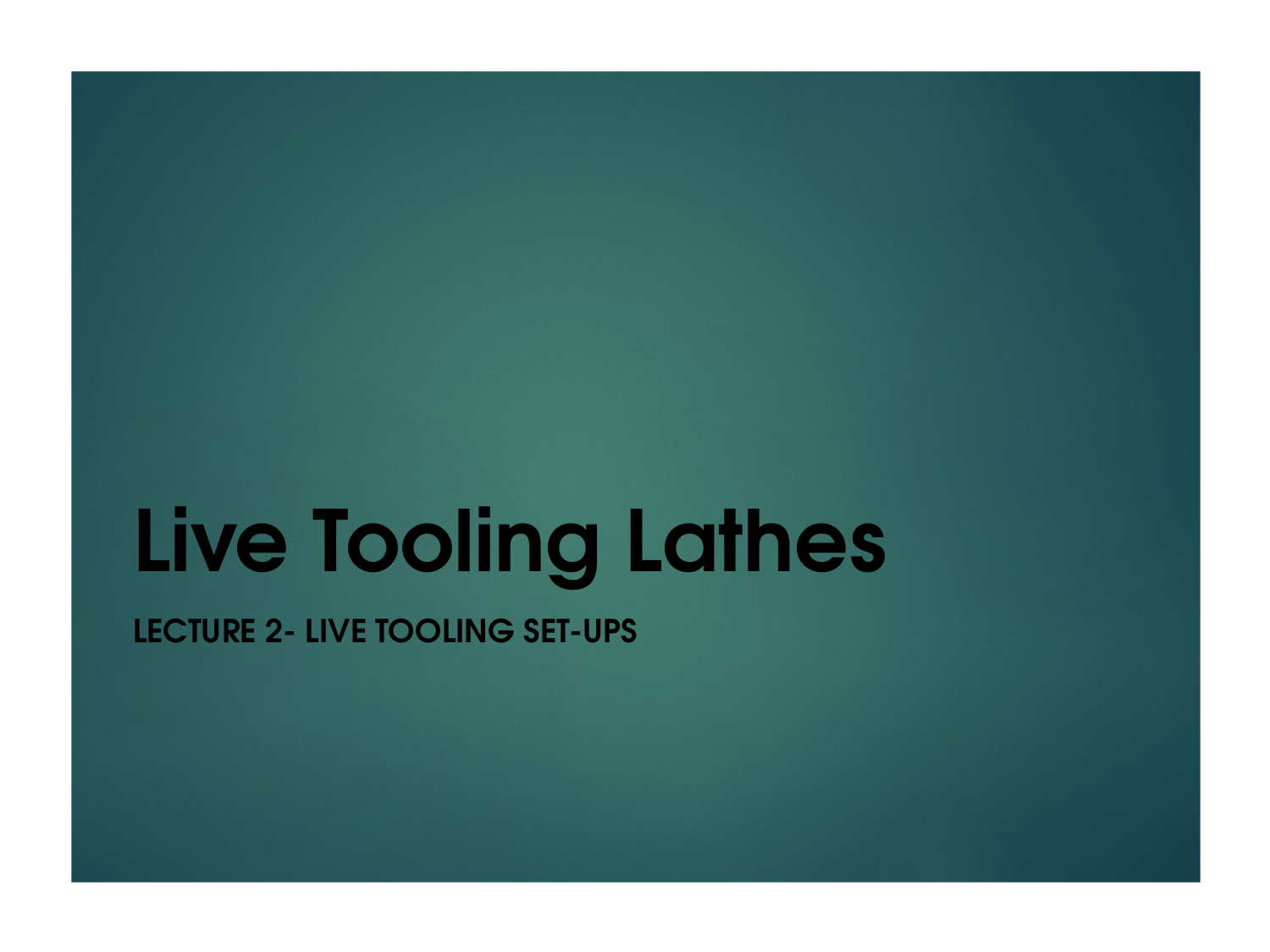

# Live Tooling Lathes
Lecture 2- Live Tooling Set-ups